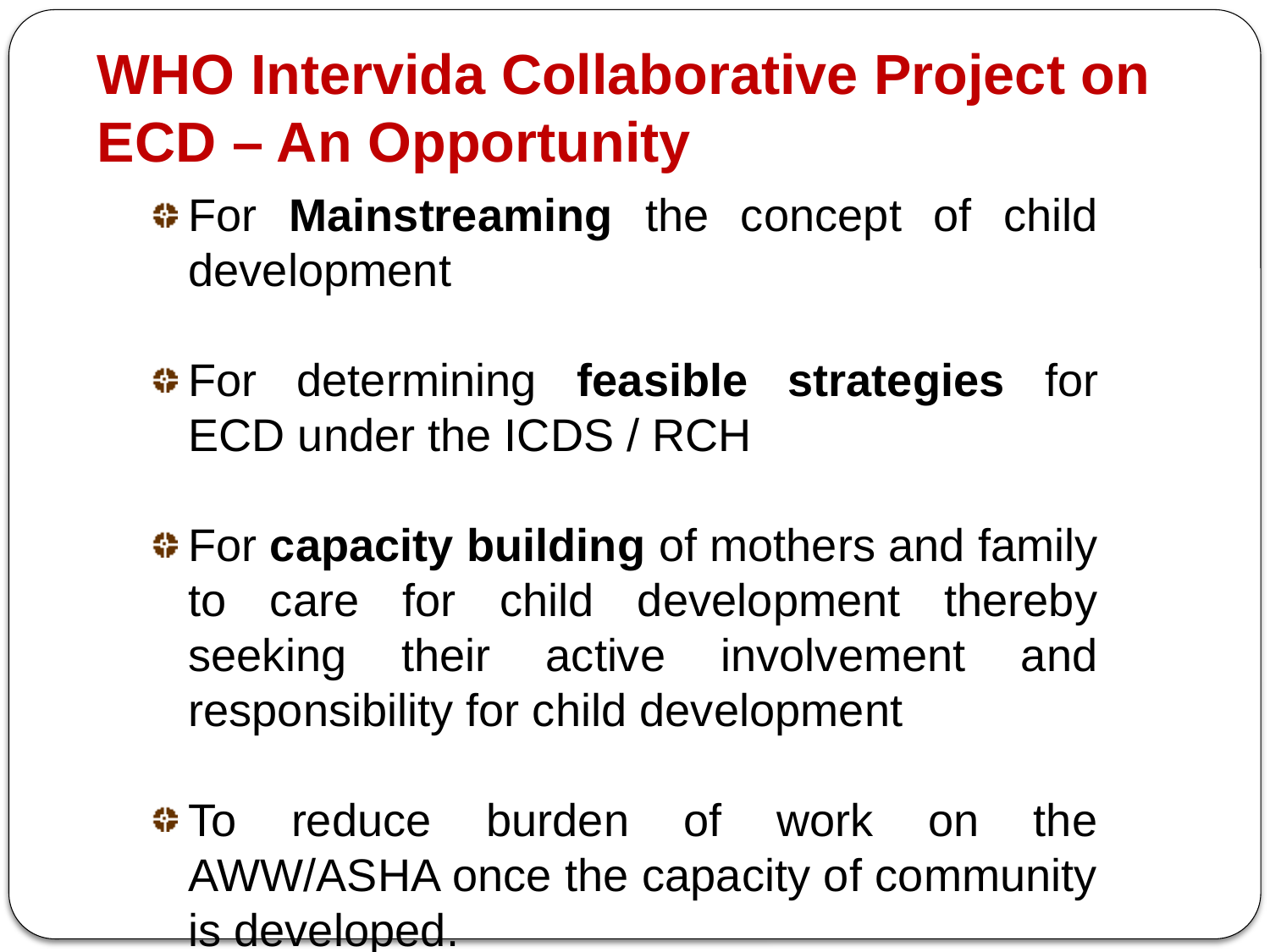

WHO Intervida Collaborative Project on ECD – An Opportunity
For Mainstreaming the concept of child development

For determining feasible strategies for ECD under the ICDS / RCH

For capacity building of mothers and family to care for child development thereby seeking their active involvement and responsibility for child development

To reduce burden of work on the AWW/ASHA once the capacity of community is developed.